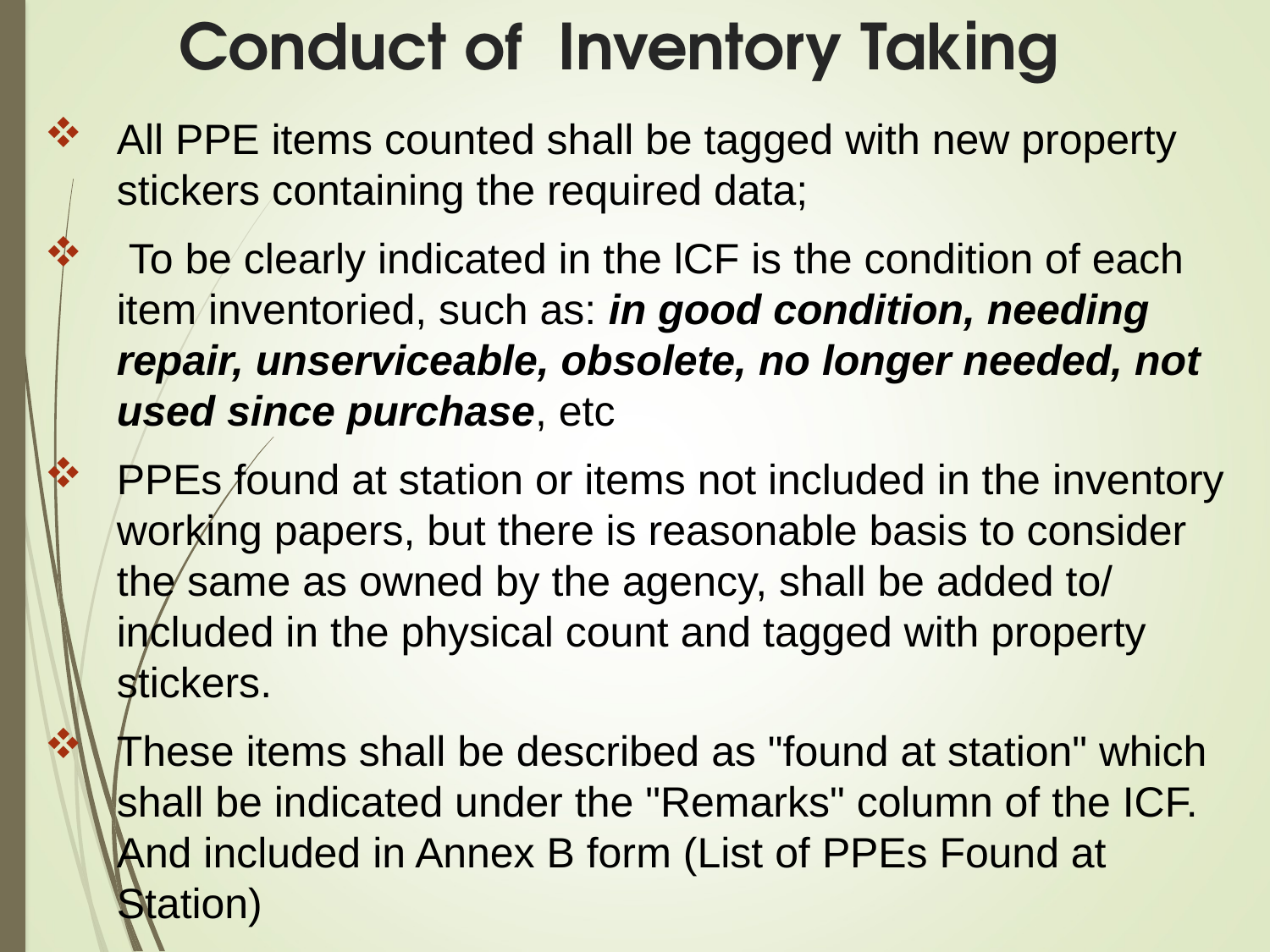

# Conduct of  Inventory Taking
All PPE items counted shall be tagged with new property stickers containing the required data;
 To be clearly indicated in the lCF is the condition of each item inventoried, such as: in good condition, needing repair, unserviceable, obsolete, no longer needed, not used since purchase, etc
PPEs found at station or items not included in the inventory working papers, but there is reasonable basis to consider the same as owned by the agency, shall be added to/ included in the physical count and tagged with property stickers.
These items shall be described as "found at station" which shall be indicated under the "Remarks" column of the ICF. And included in Annex B form (List of PPEs Found at Station)